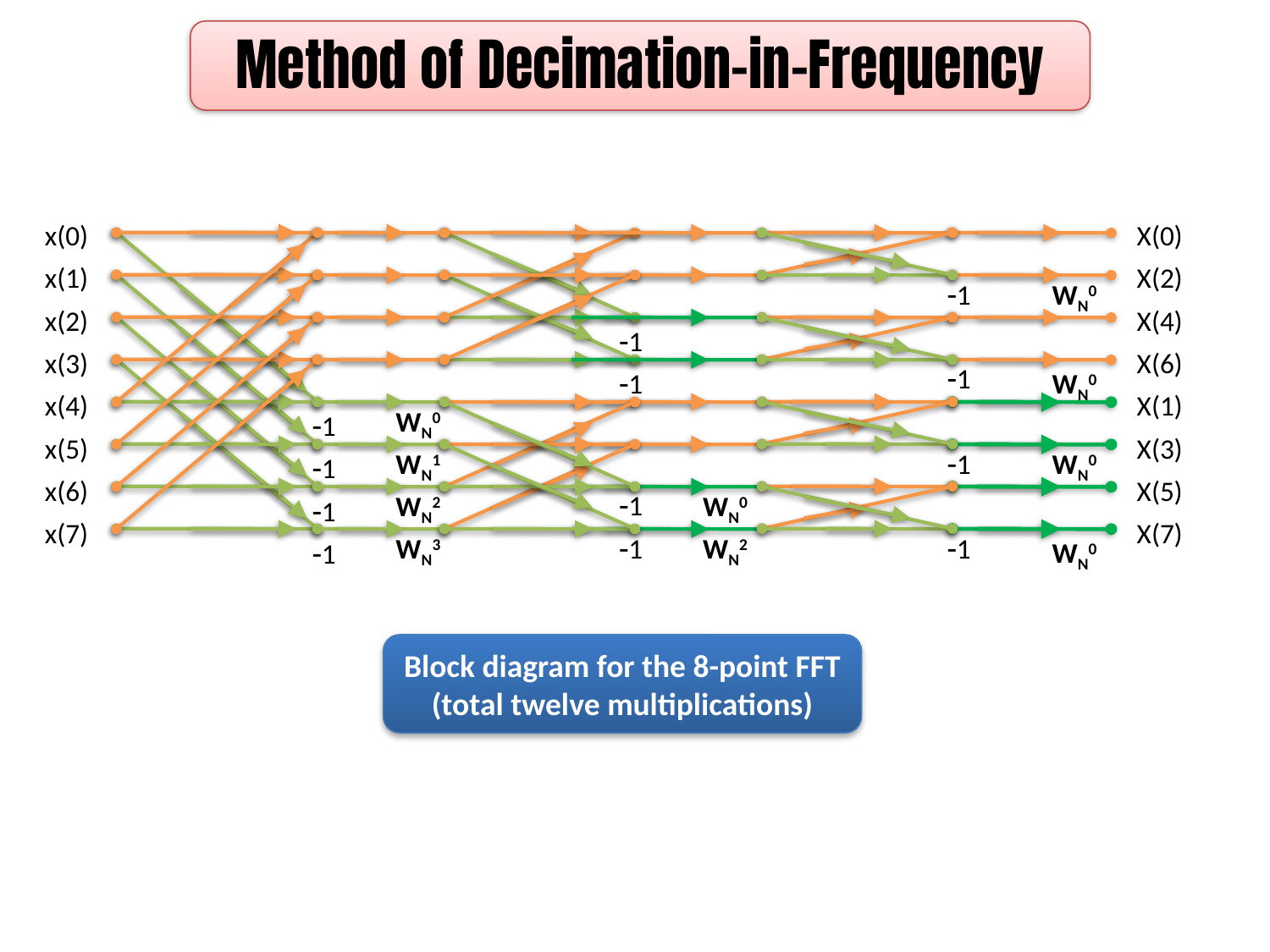

Method of Decimation-in-Frequency
x(0)
x(1)
x(2)
x(3)
x(4)
x(5)
x(6)
x(7)
−1
−1
WN0
WN0
WN0
WN0
−1
−1
WN0
WN1
WN2
WN3
−1
−1
−1
−1
−1
−1
−1
−1
WN0
WN2
X(0)
X(2)
X(4)
X(6)
X(1)
X(3)
X(5)
X(7)
Block diagram for the 8-point FFT
(total twelve multiplications)